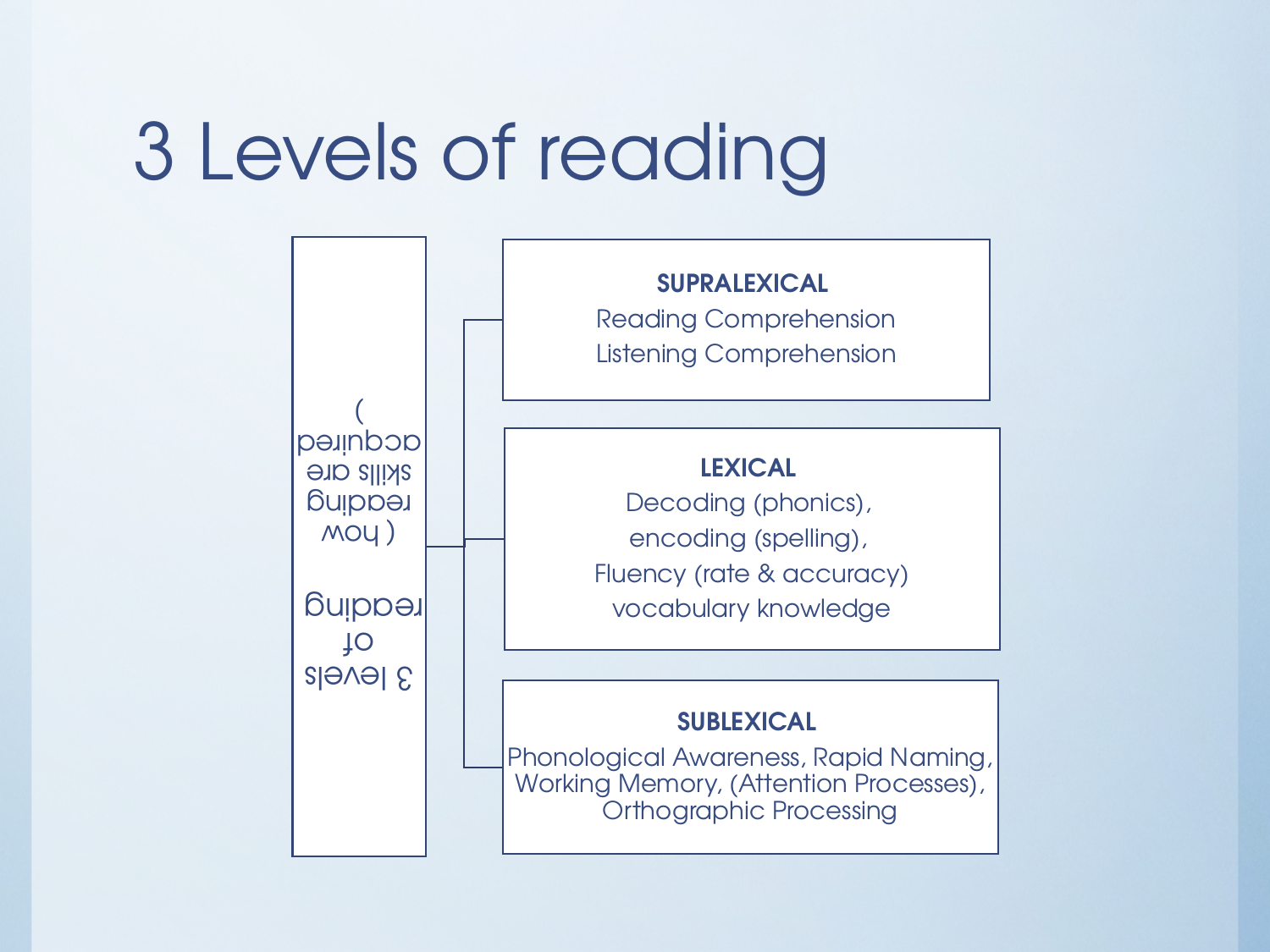

# 3 Levels of reading

3 levels of reading
( how reading skills are acquired)
SUPRALEXICAL
Reading Comprehension
Listening Comprehension
LEXICAL
Decoding (phonics),
encoding (spelling),
Fluency (rate & accuracy)
vocabulary knowledge
SUBLEXICAL
Phonological Awareness, Rapid Naming, Working Memory, (Attention Processes), Orthographic Processing